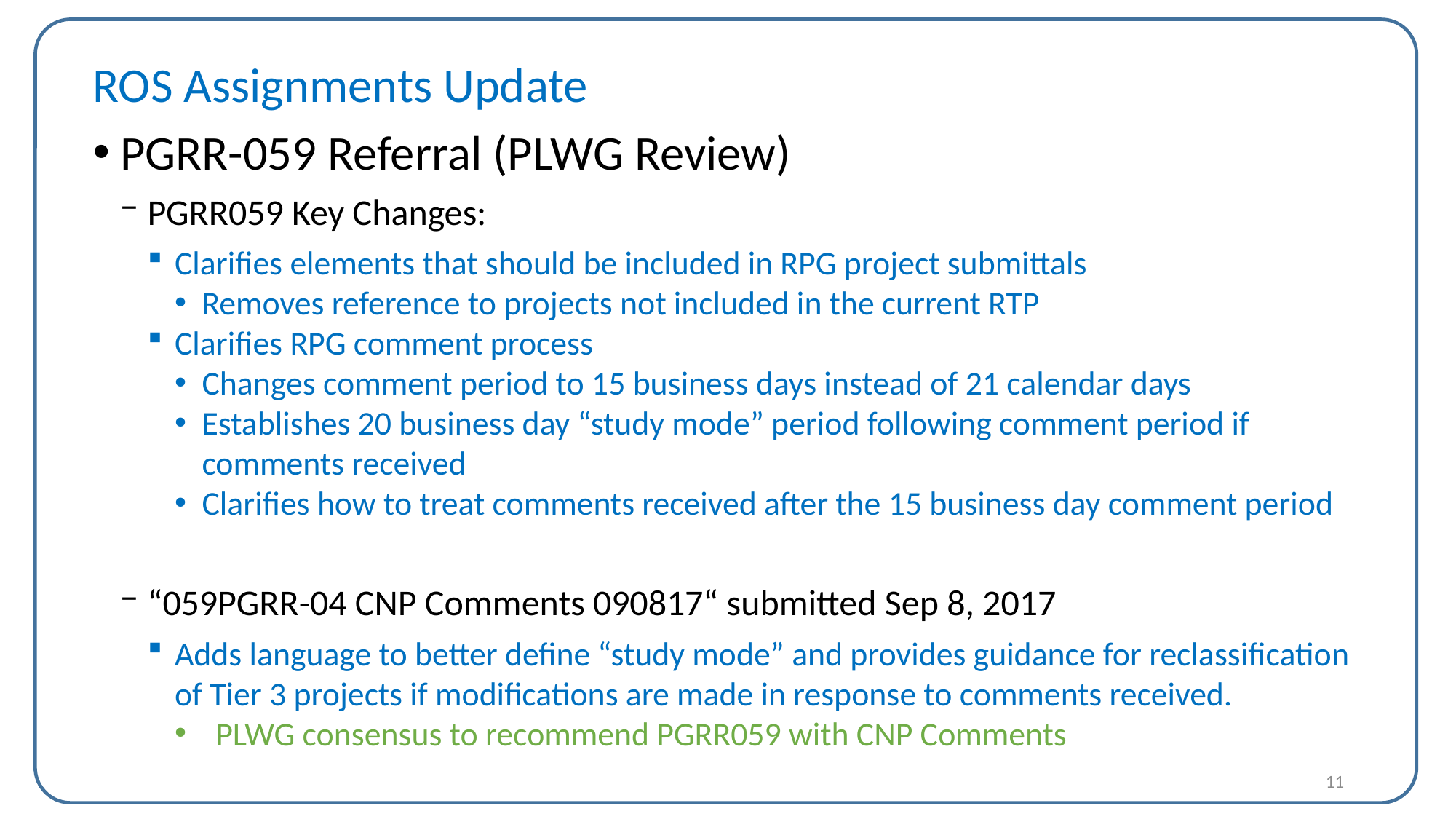

ROS Assignments Update
PGRR-059 Referral (PLWG Review)
PGRR059 Key Changes:
Clarifies elements that should be included in RPG project submittals
Removes reference to projects not included in the current RTP
Clarifies RPG comment process
Changes comment period to 15 business days instead of 21 calendar days
Establishes 20 business day “study mode” period following comment period if comments received
Clarifies how to treat comments received after the 15 business day comment period

“059PGRR-04 CNP Comments 090817“ submitted Sep 8, 2017
Adds language to better define “study mode” and provides guidance for reclassification of Tier 3 projects if modifications are made in response to comments received.
PLWG consensus to recommend PGRR059 with CNP Comments
11